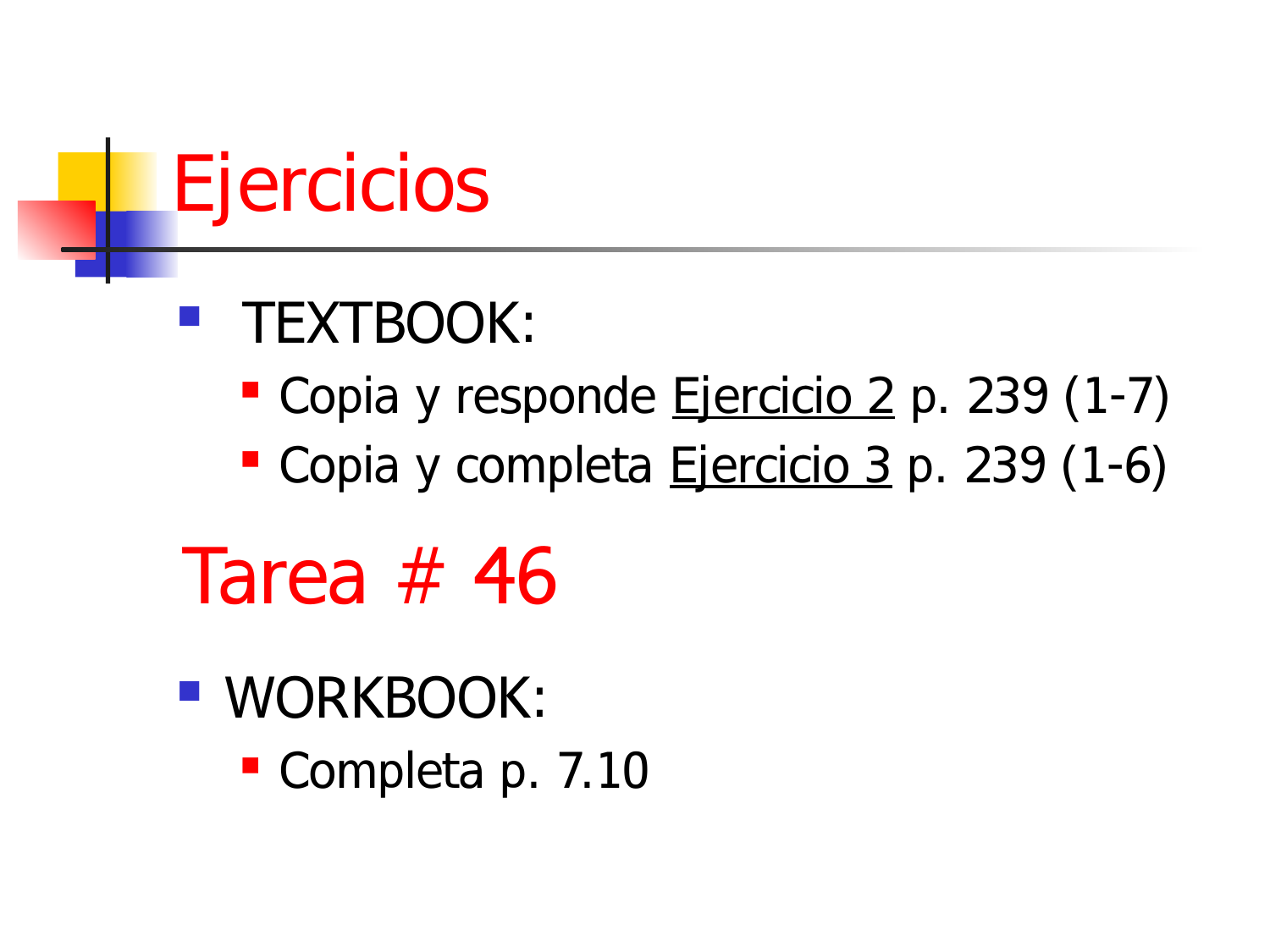

# Ejercicios
 TEXTBOOK:
Copia y responde Ejercicio 2 p. 239 (1-7)
Copia y completa Ejercicio 3 p. 239 (1-6)

WORKBOOK:
Completa p. 7.10

Tarea # 46